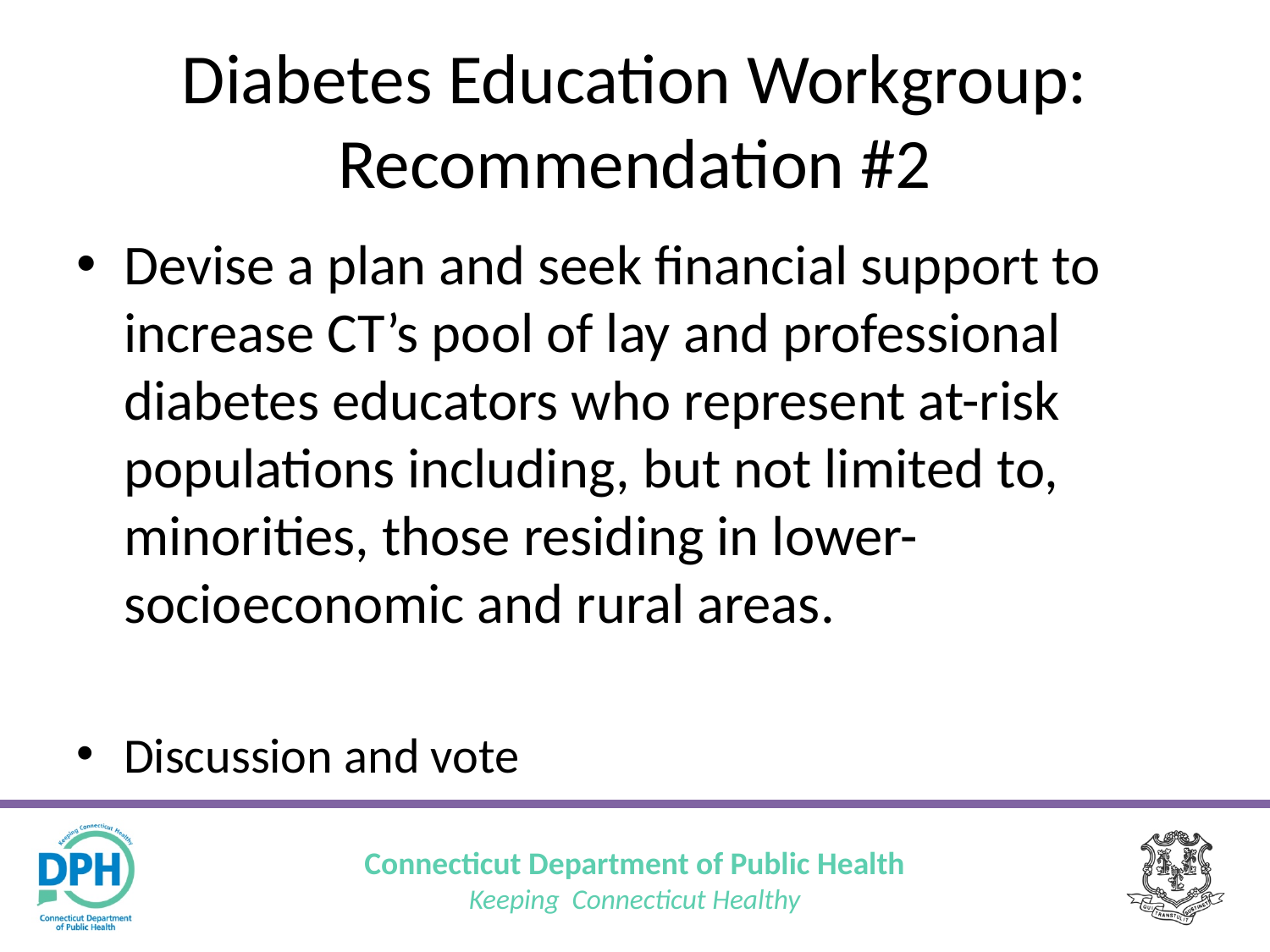

# Diabetes Education Workgroup: Recommendation #2
Devise a plan and seek financial support to increase CT’s pool of lay and professional diabetes educators who represent at-risk populations including, but not limited to,   minorities, those residing in lower-socioeconomic and rural areas.

Discussion and vote